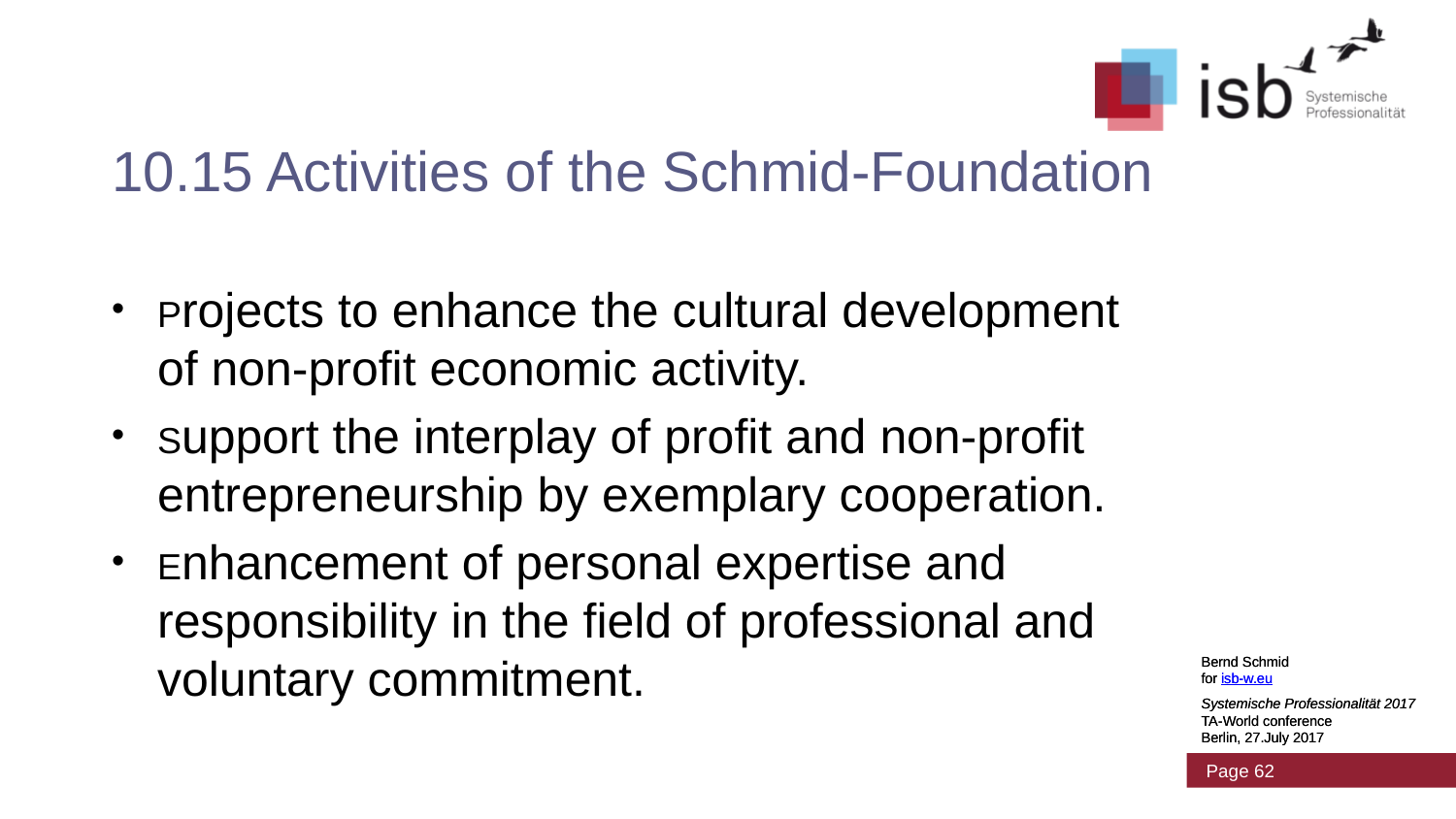

# 10.15 Activities of the Schmid-Foundation
Projects to enhance the cultural development of non-profit economic activity.
Support the interplay of profit and non-profit entrepreneurship by exemplary cooperation.
Enhancement of personal expertise and responsibility in the field of professional and voluntary commitment.

Bernd Schmid
for isb-w.eu
Systemische Professionalität 2017
TA-World conference
Berlin, 27.July 2017
 Page 62